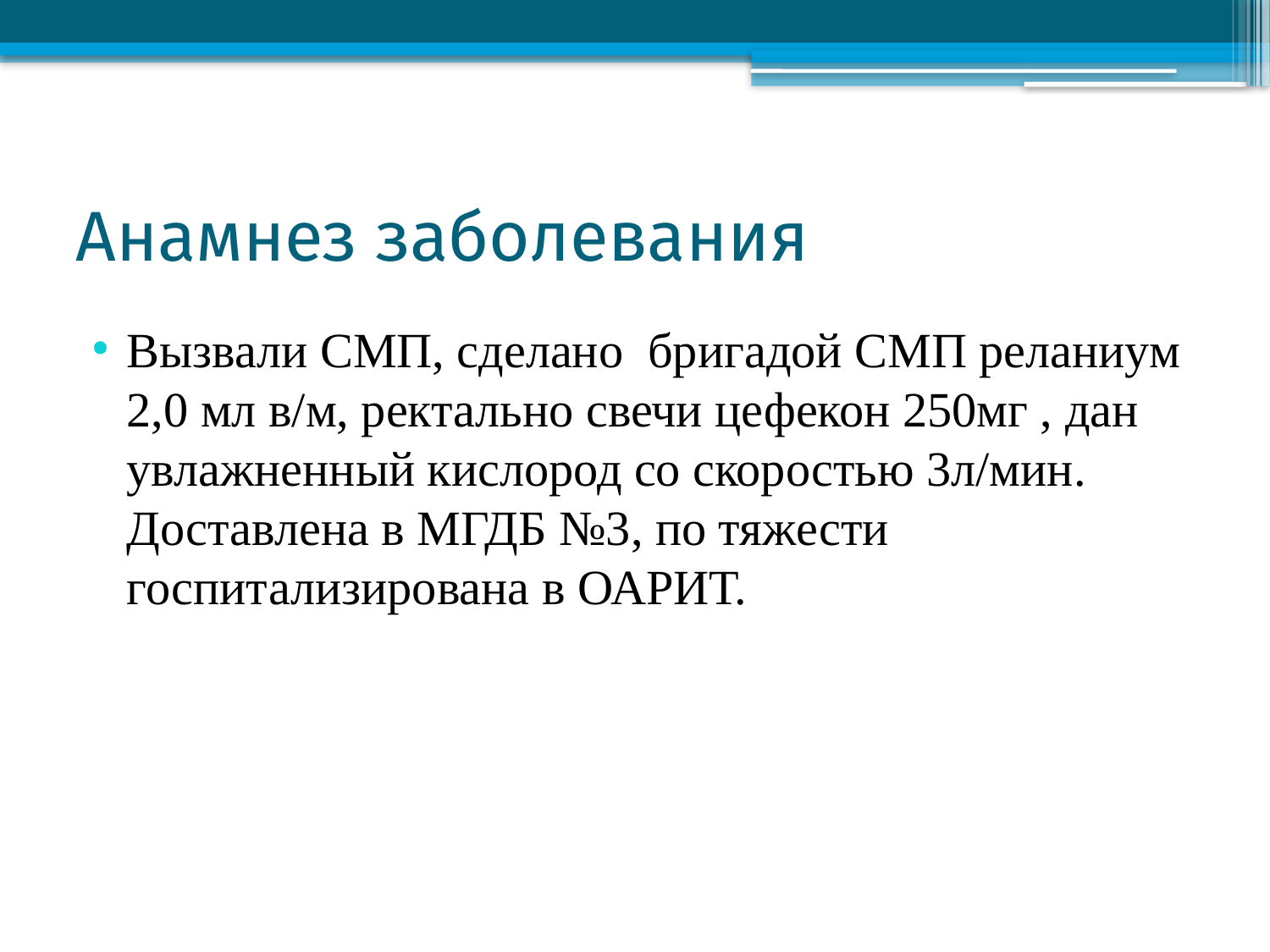

# Анамнез заболевания
Вызвали СМП, сделано  бригадой СМП реланиум 2,0 мл в/м, ректально свечи цефекон 250мг , дан увлажненный кислород со скоростью 3л/мин. Доставлена в МГДБ №3, по тяжести госпитализирована в ОАРИТ.